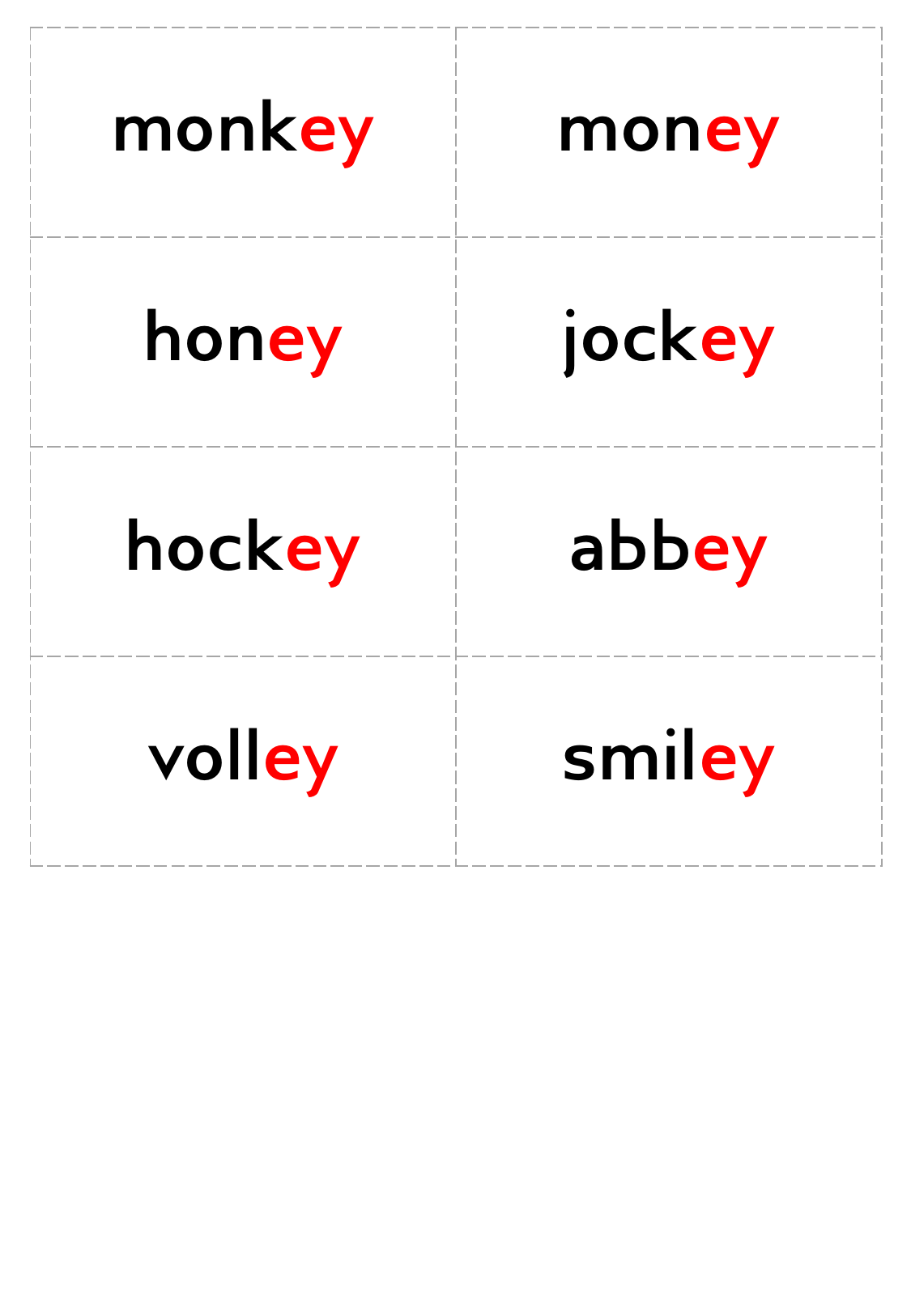

| monkey | money |
| --- | --- |
| honey | jockey |
| hockey | abbey |
| volley | smiley |